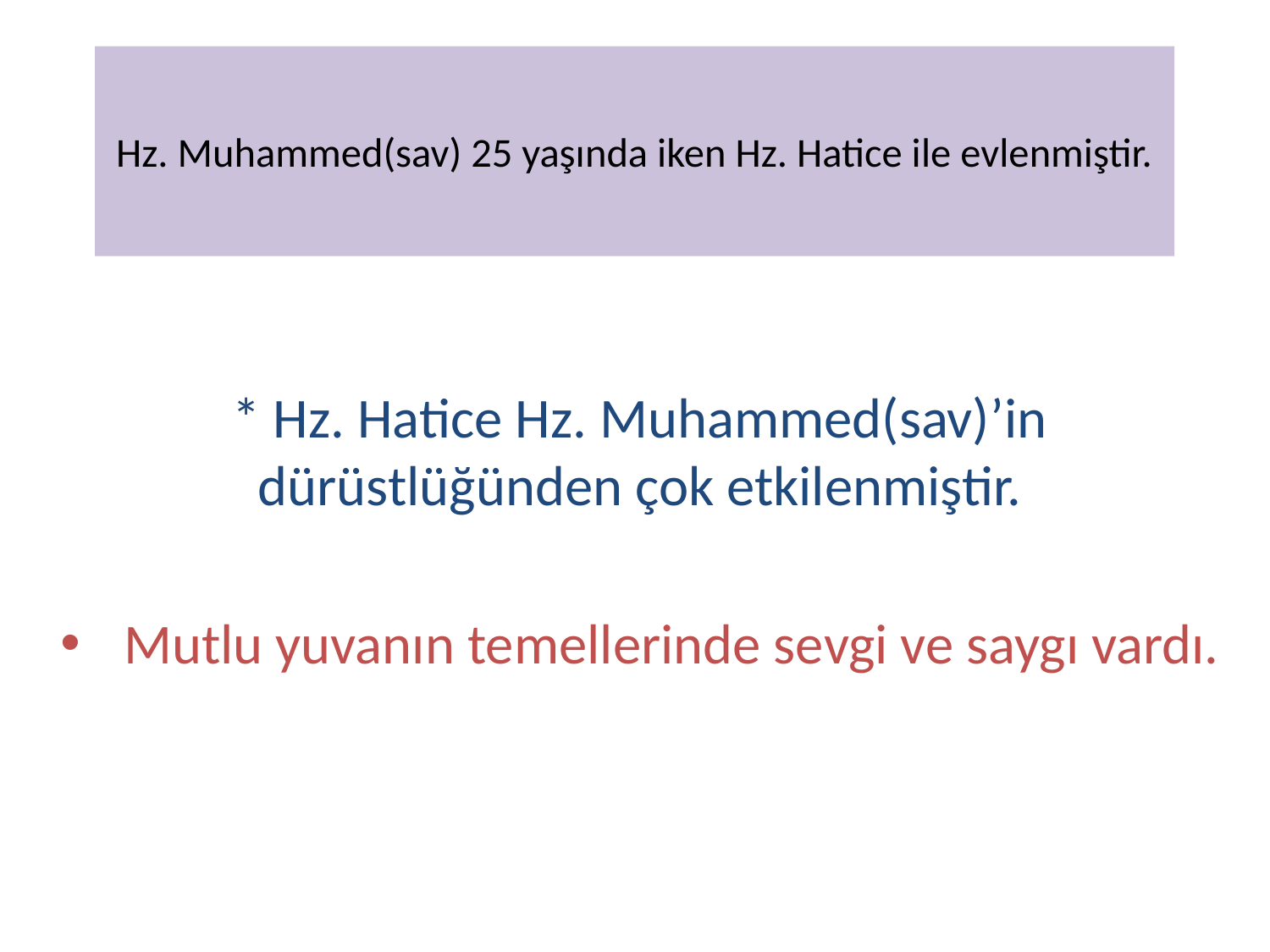

# Hz. Muhammed(sav) 25 yaşında iken Hz. Hatice ile evlenmiştir.

* Hz. Hatice Hz. Muhammed(sav)’in dürüstlüğünden çok etkilenmiştir.

Mutlu yuvanın temellerinde sevgi ve saygı vardı.